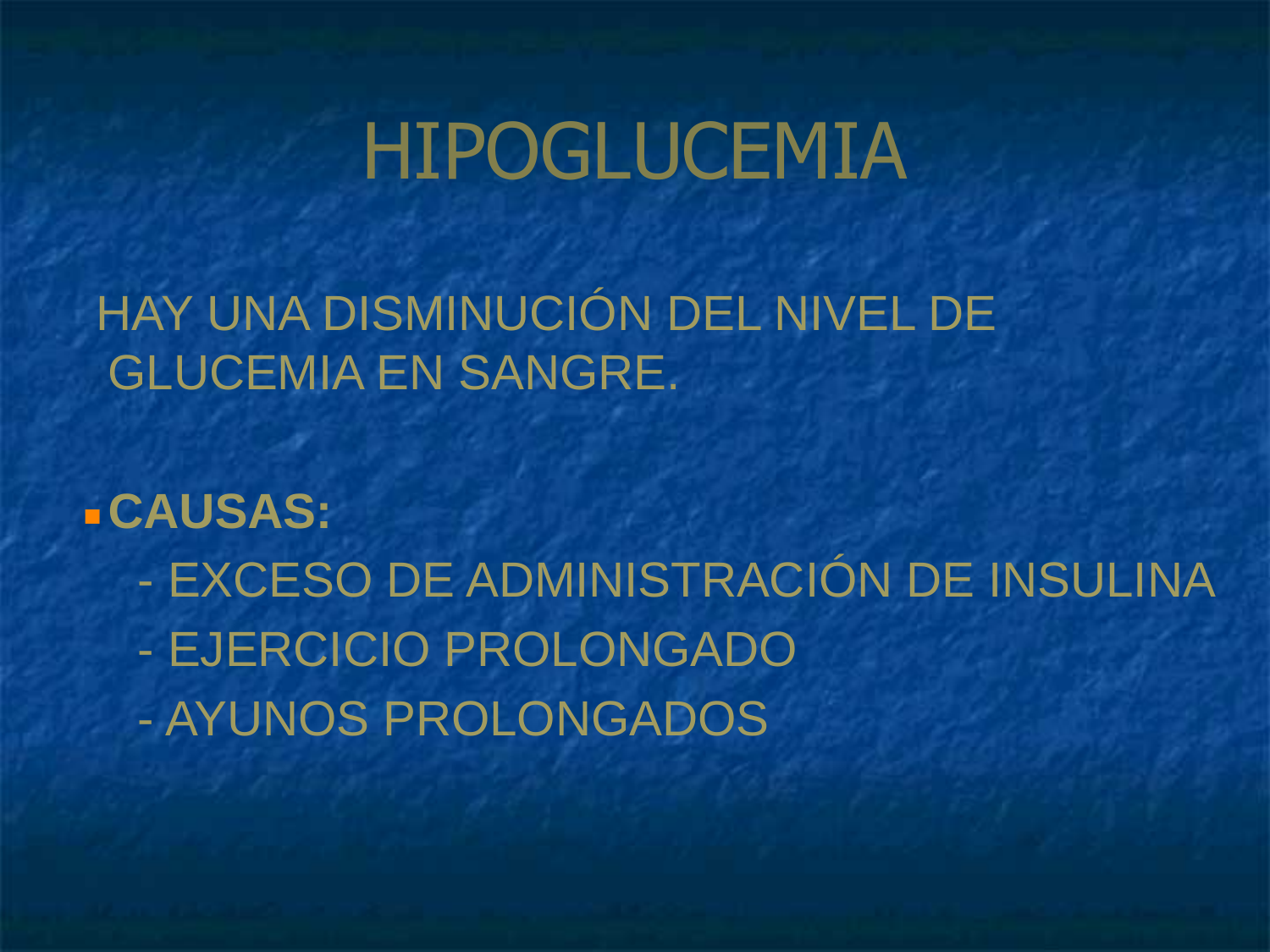

# HIPOGLUCEMIA
 HAY UNA DISMINUCIÓN DEL NIVEL DE GLUCEMIA EN SANGRE.

CAUSAS:
    - EXCESO DE ADMINISTRACIÓN DE INSULINA
    - EJERCICIO PROLONGADO
    - AYUNOS PROLONGADOS